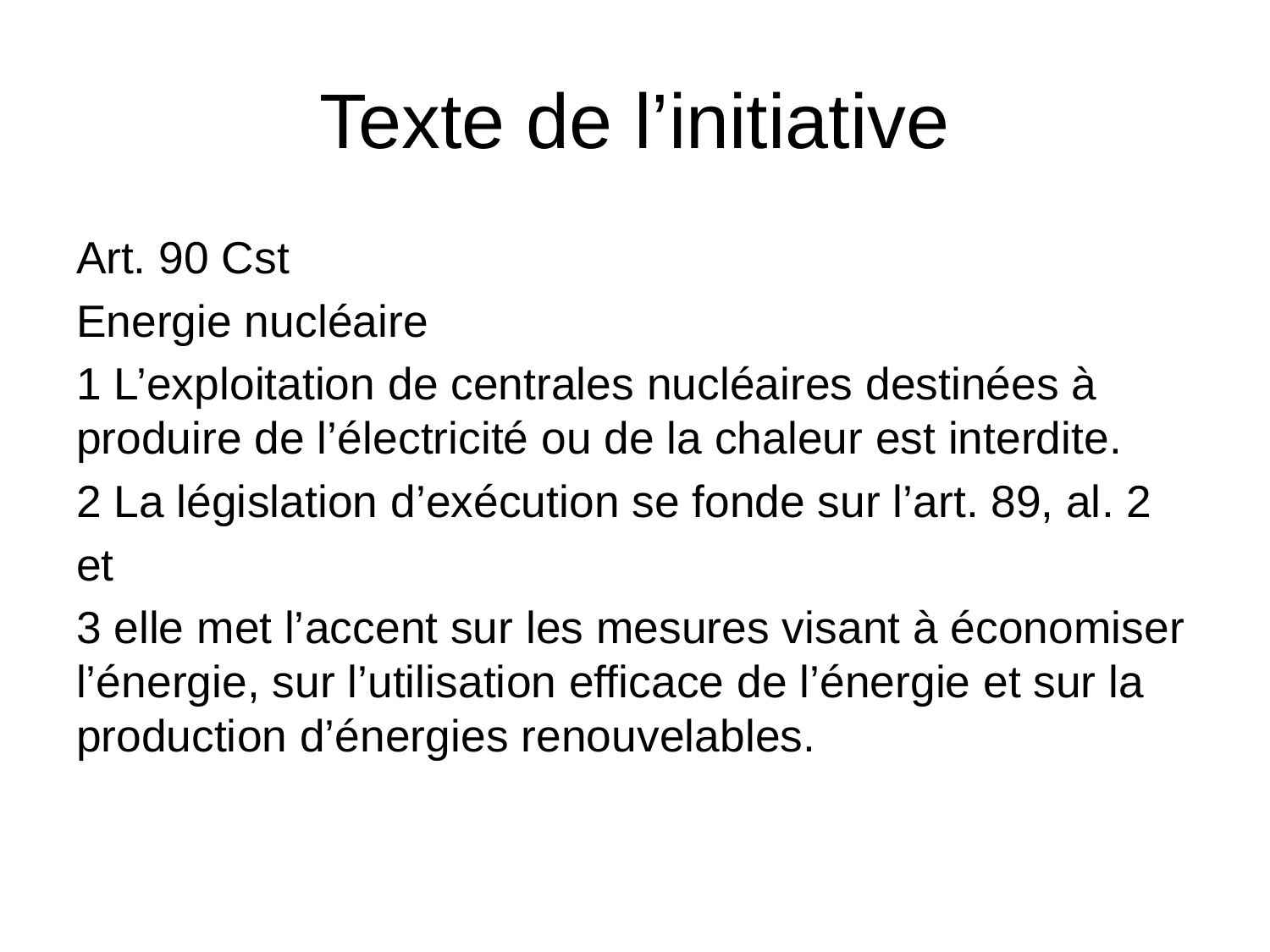

# Texte de l’initiative
Art. 90 Cst
Energie nucléaire
1 L’exploitation de centrales nucléaires destinées à produire de l’électricité ou de la chaleur est interdite.
2 La législation d’exécution se fonde sur l’art. 89, al. 2
et
3 elle met l’accent sur les mesures visant à économiser l’énergie, sur l’utilisation efficace de l’énergie et sur la production d’énergies renouvelables.